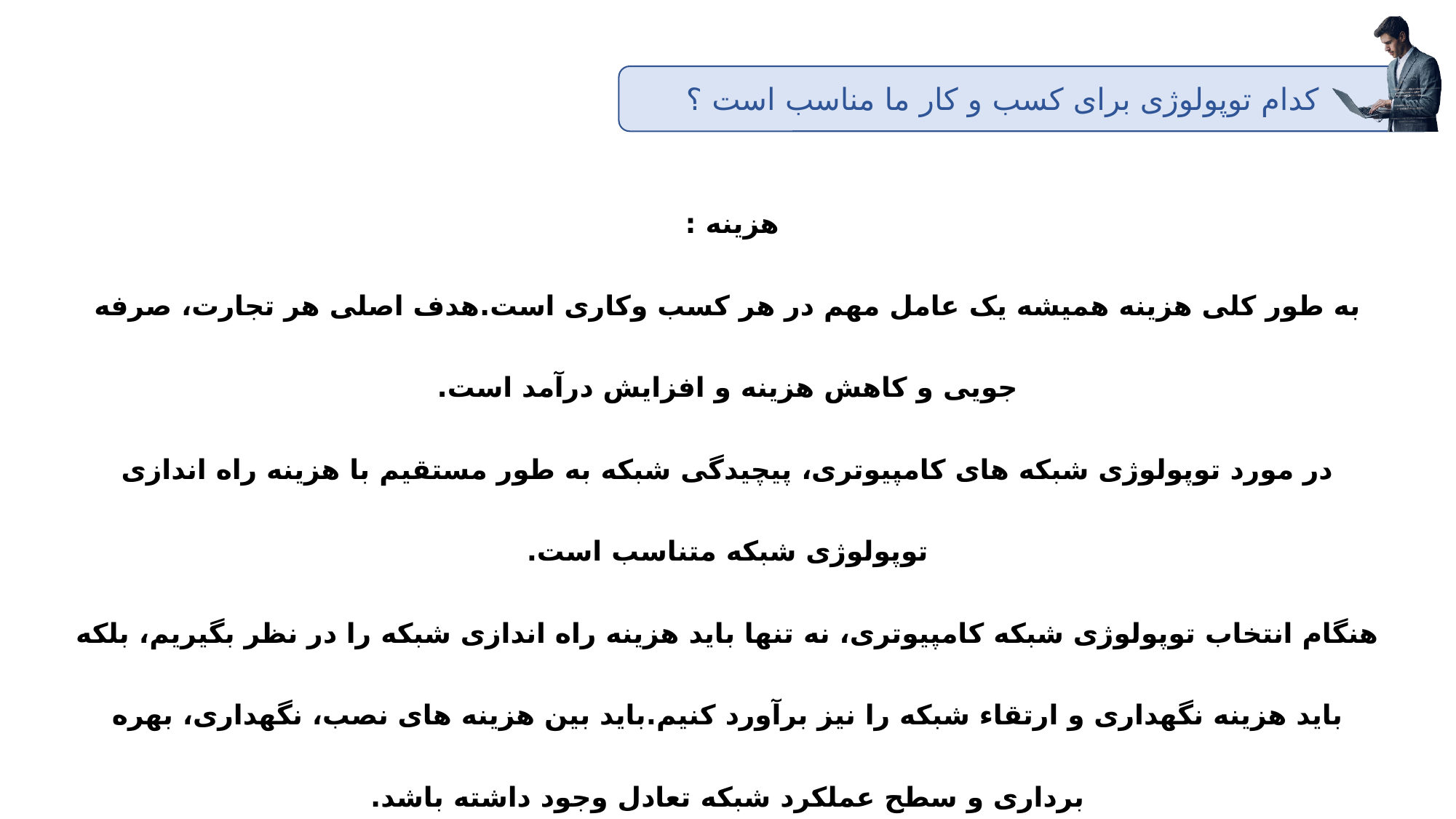

کدام توپولوژی برای کسب و کار ما مناسب است ؟
هزینه :
به طور کلی هزینه همیشه یک عامل مهم در هر کسب وکاری است.هدف اصلی هر تجارت، صرفه جویی و کاهش هزینه و افزایش درآمد است.
در مورد توپولوژی شبکه های کامپیوتری، پیچیدگی شبکه به طور مستقیم با هزینه راه اندازی توپولوژی شبکه متناسب است.
هنگام انتخاب توپولوژی شبکه کامپیوتری، نه تنها باید هزینه راه اندازی شبکه را در نظر بگیریم، بلکه باید هزینه نگهداری و ارتقاء شبکه را نیز برآورد کنیم.باید بین هزینه های نصب، نگهداری، بهره برداری و سطح عملکرد شبکه تعادل وجود داشته باشد.
برای مثال، توپولوژی مش احتمالا پرهزینه ترین توپولوژی است زیرا به لینک زیادی نیاز دارد، در حالی که در مورد توپولوژی های حلقه و ستاره، هزینه های شبکه حداقل است.